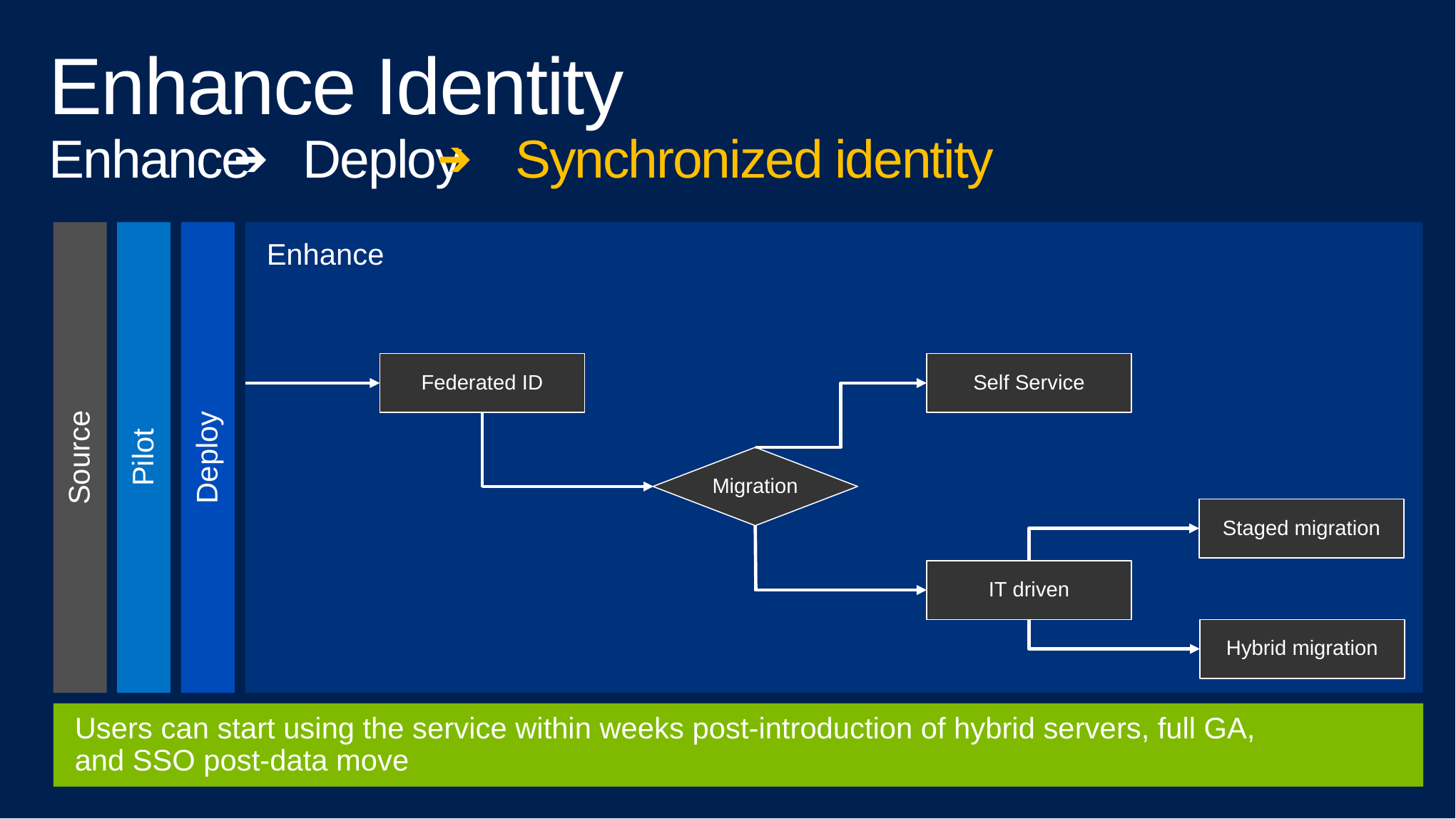

# Enhance Identity Enhance    Deploy    Synchronized identity

Source
Pilot
Deploy
Enhance
Federated ID
Self Service
Migration
Staged migration
IT driven
Hybrid migration
Users can start using the service within weeks post-introduction of hybrid servers, full GA,
and SSO post-data move